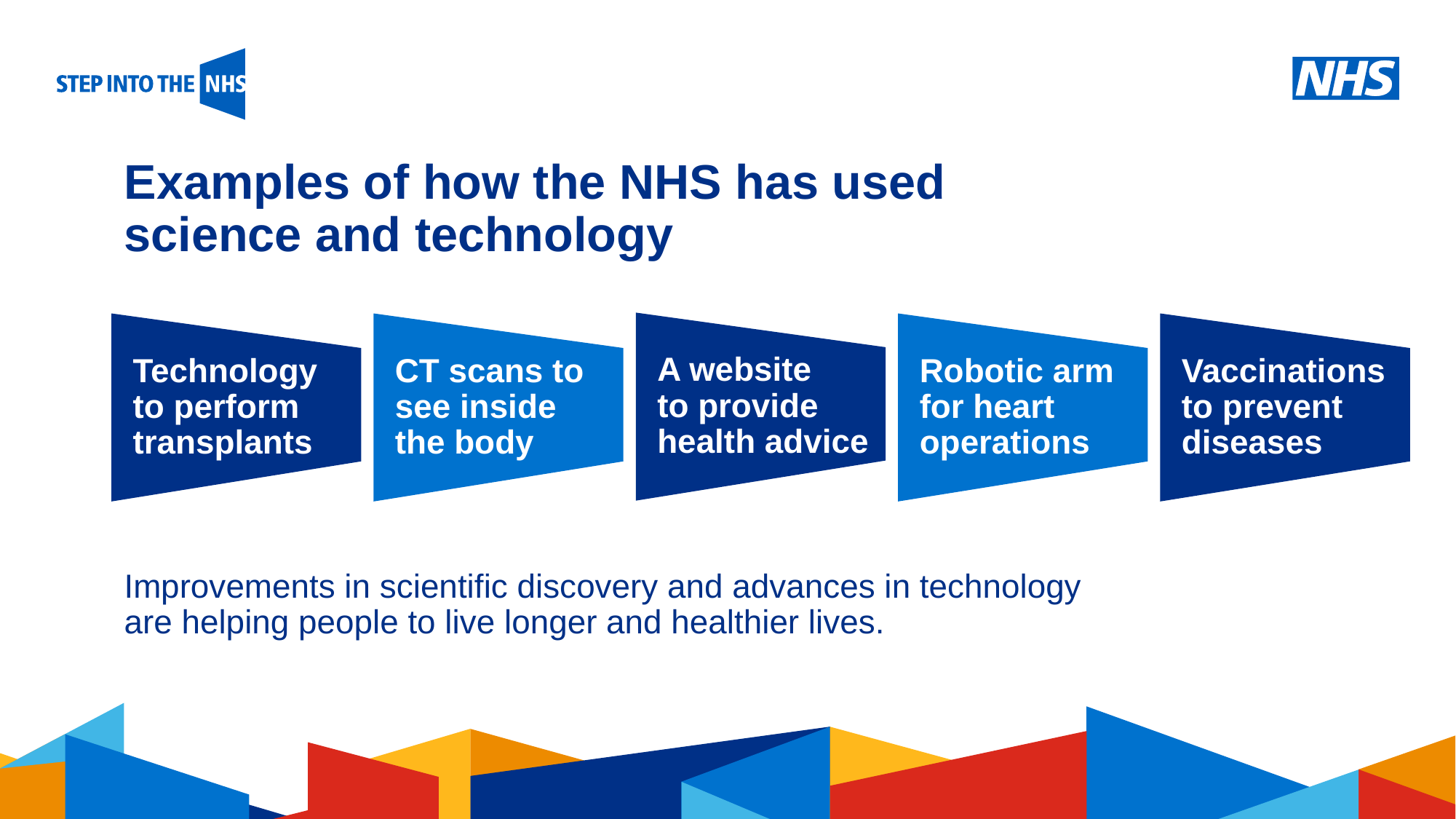

# Examples of how the NHS has used science and technology
5
A website
to provide health advice
Technology
to perform transplants
CT scans to see inside
the body
Robotic arm for heart operations
Vaccinations to prevent diseases
Improvements in scientific discovery and advances in technology are helping people to live longer and healthier lives.